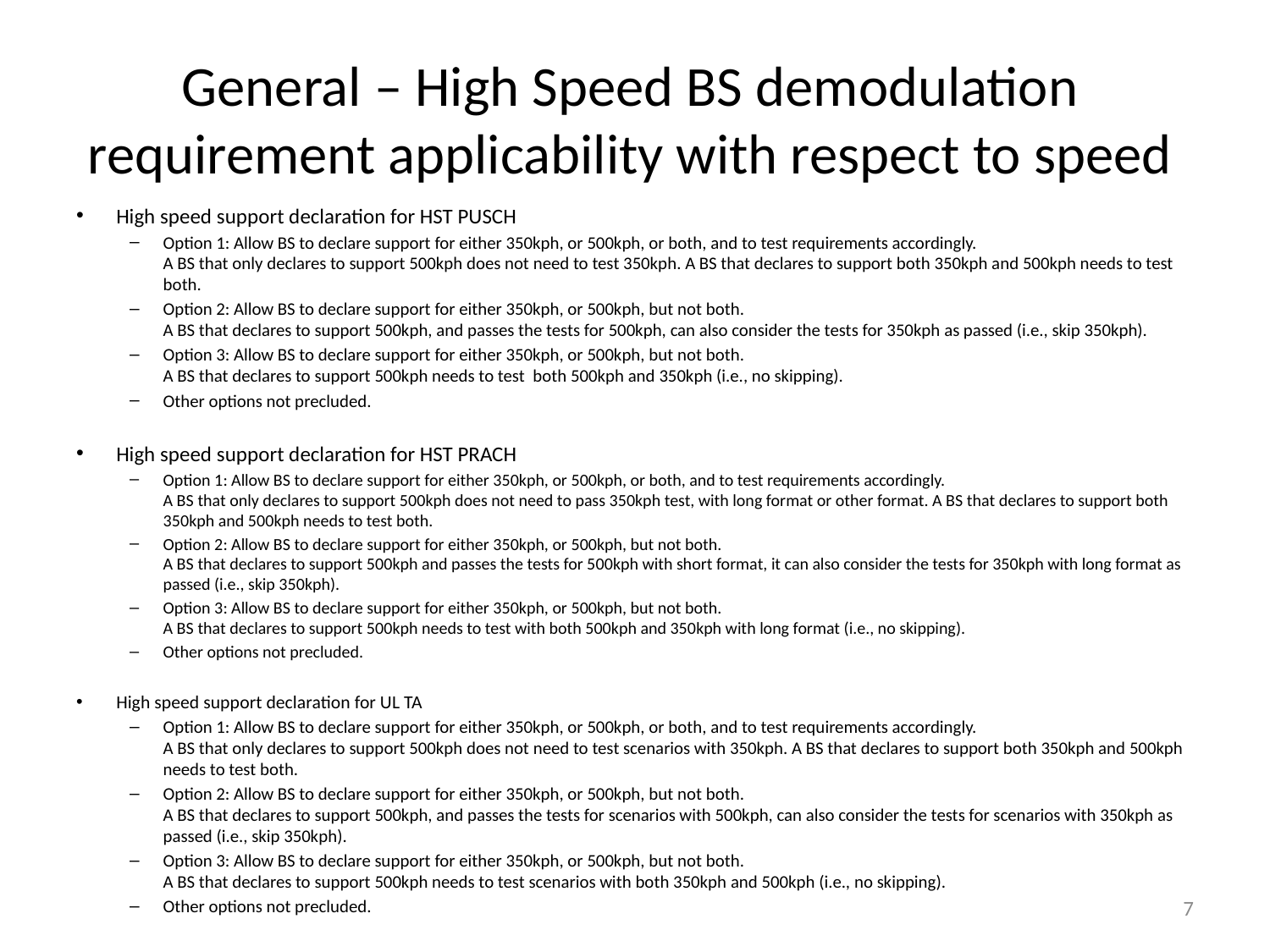

# General – High Speed BS demodulation requirement applicability with respect to speed
High speed support declaration for HST PUSCH
Option 1: Allow BS to declare support for either 350kph, or 500kph, or both, and to test requirements accordingly.
A BS that only declares to support 500kph does not need to test 350kph. A BS that declares to support both 350kph and 500kph needs to test both.
Option 2: Allow BS to declare support for either 350kph, or 500kph, but not both.
A BS that declares to support 500kph, and passes the tests for 500kph, can also consider the tests for 350kph as passed (i.e., skip 350kph).
Option 3: Allow BS to declare support for either 350kph, or 500kph, but not both.
A BS that declares to support 500kph needs to test  both 500kph and 350kph (i.e., no skipping).
Other options not precluded.

High speed support declaration for HST PRACH
Option 1: Allow BS to declare support for either 350kph, or 500kph, or both, and to test requirements accordingly.
A BS that only declares to support 500kph does not need to pass 350kph test, with long format or other format. A BS that declares to support both 350kph and 500kph needs to test both.
Option 2: Allow BS to declare support for either 350kph, or 500kph, but not both.
A BS that declares to support 500kph and passes the tests for 500kph with short format, it can also consider the tests for 350kph with long format as passed (i.e., skip 350kph).
Option 3: Allow BS to declare support for either 350kph, or 500kph, but not both.
A BS that declares to support 500kph needs to test with both 500kph and 350kph with long format (i.e., no skipping).
Other options not precluded.

High speed support declaration for UL TA
Option 1: Allow BS to declare support for either 350kph, or 500kph, or both, and to test requirements accordingly.
A BS that only declares to support 500kph does not need to test scenarios with 350kph. A BS that declares to support both 350kph and 500kph needs to test both.
Option 2: Allow BS to declare support for either 350kph, or 500kph, but not both.
A BS that declares to support 500kph, and passes the tests for scenarios with 500kph, can also consider the tests for scenarios with 350kph as passed (i.e., skip 350kph).
Option 3: Allow BS to declare support for either 350kph, or 500kph, but not both.
A BS that declares to support 500kph needs to test scenarios with both 350kph and 500kph (i.e., no skipping).
Other options not precluded.

7